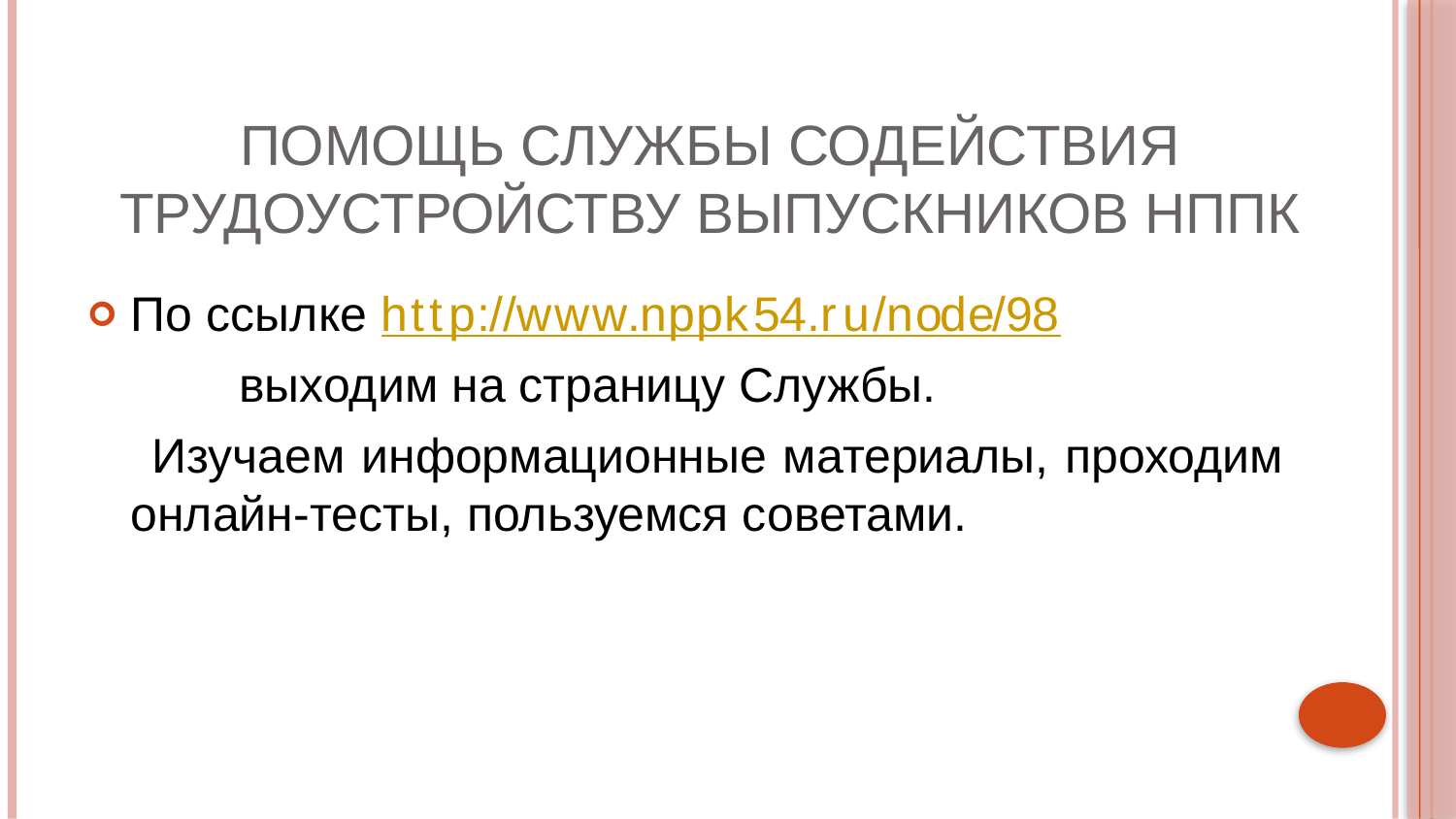

# Помощь Службы содействия трудоустройству выпускников НППК
По ссылке http://www.nppk54.ru/node/98                         выходим на страницу Службы.
    Изучаем информационные материалы, проходим онлайн-тесты, пользуемся советами.